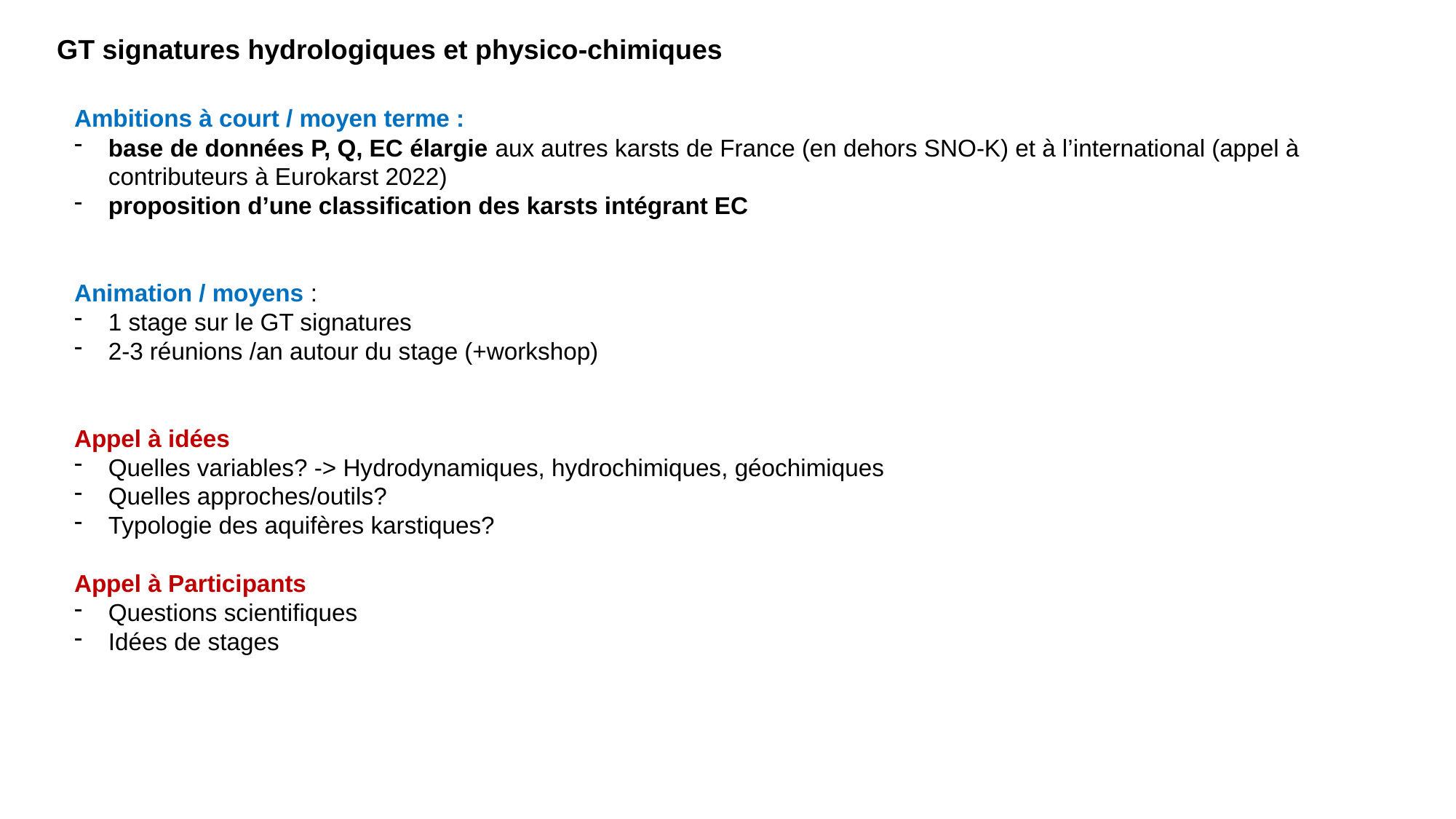

GT signatures hydrologiques et physico-chimiques
Ambitions à court / moyen terme :
base de données P, Q, EC élargie aux autres karsts de France (en dehors SNO-K) et à l’international (appel à contributeurs à Eurokarst 2022)
proposition d’une classification des karsts intégrant EC

Animation / moyens :
1 stage sur le GT signatures
2-3 réunions /an autour du stage (+workshop)

Appel à idées
Quelles variables? -> Hydrodynamiques, hydrochimiques, géochimiques
Quelles approches/outils?
Typologie des aquifères karstiques?

Appel à Participants
Questions scientifiques
Idées de stages